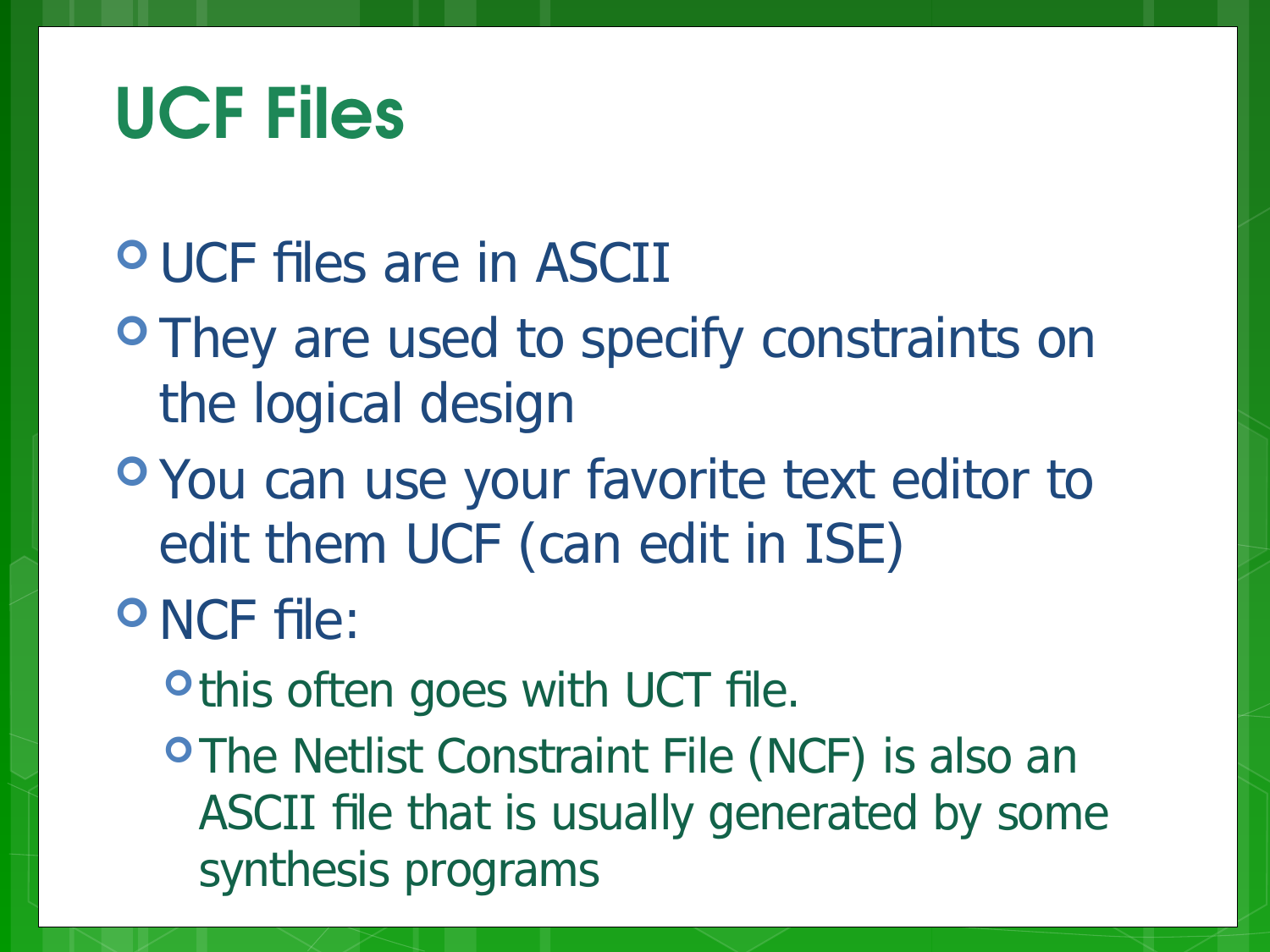

# UCF Files
UCF files are in ASCII
They are used to specify constraints on the logical design
You can use your favorite text editor to edit them UCF (can edit in ISE)
NCF file:
this often goes with UCT file.
The Netlist Constraint File (NCF) is also an ASCII file that is usually generated by some synthesis programs